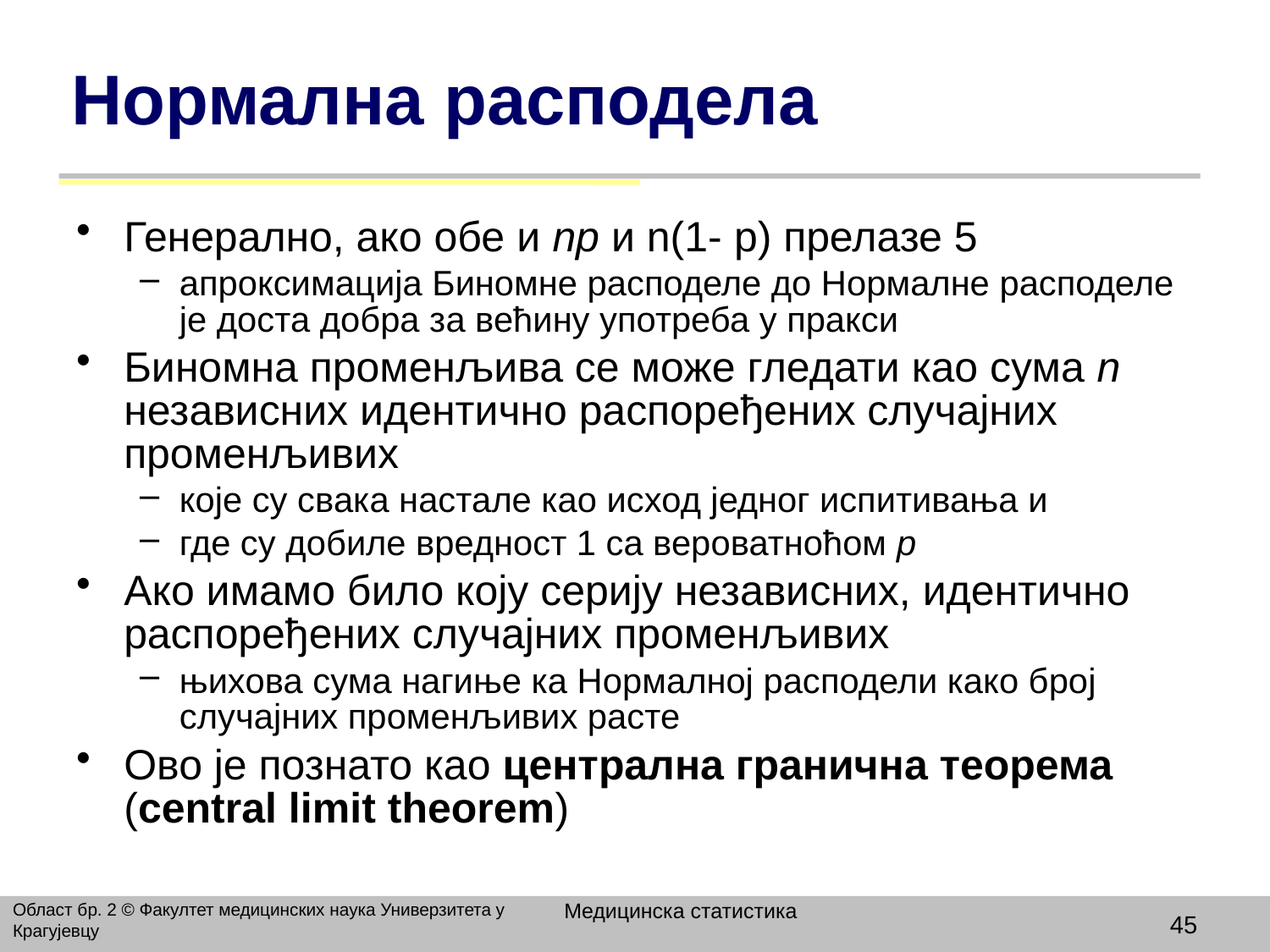

# Нормална расподела
Генерално, ако обе и np и n(1- p) прелазе 5
апроксимација Биномне расподеле до Нормалне расподеле је доста добра за већину употреба у пракси
Биномна променљива се може гледати као сума n независних идентично распоређених случајних променљивих
које су свака настале као исход једног испитивања и
где су добиле вредност 1 са вероватноћом p
Ако имамо било коју серију независних, идентично распоређених случајних променљивих
њихова сума нагиње ка Нормалној расподели како број случајних променљивих расте
Ово је познато као централна гранична теорема (central limit theorem)
Медицинска статистика
Област бр. 2 © Факултет медицинских наука Универзитета у Крагујевцу
45